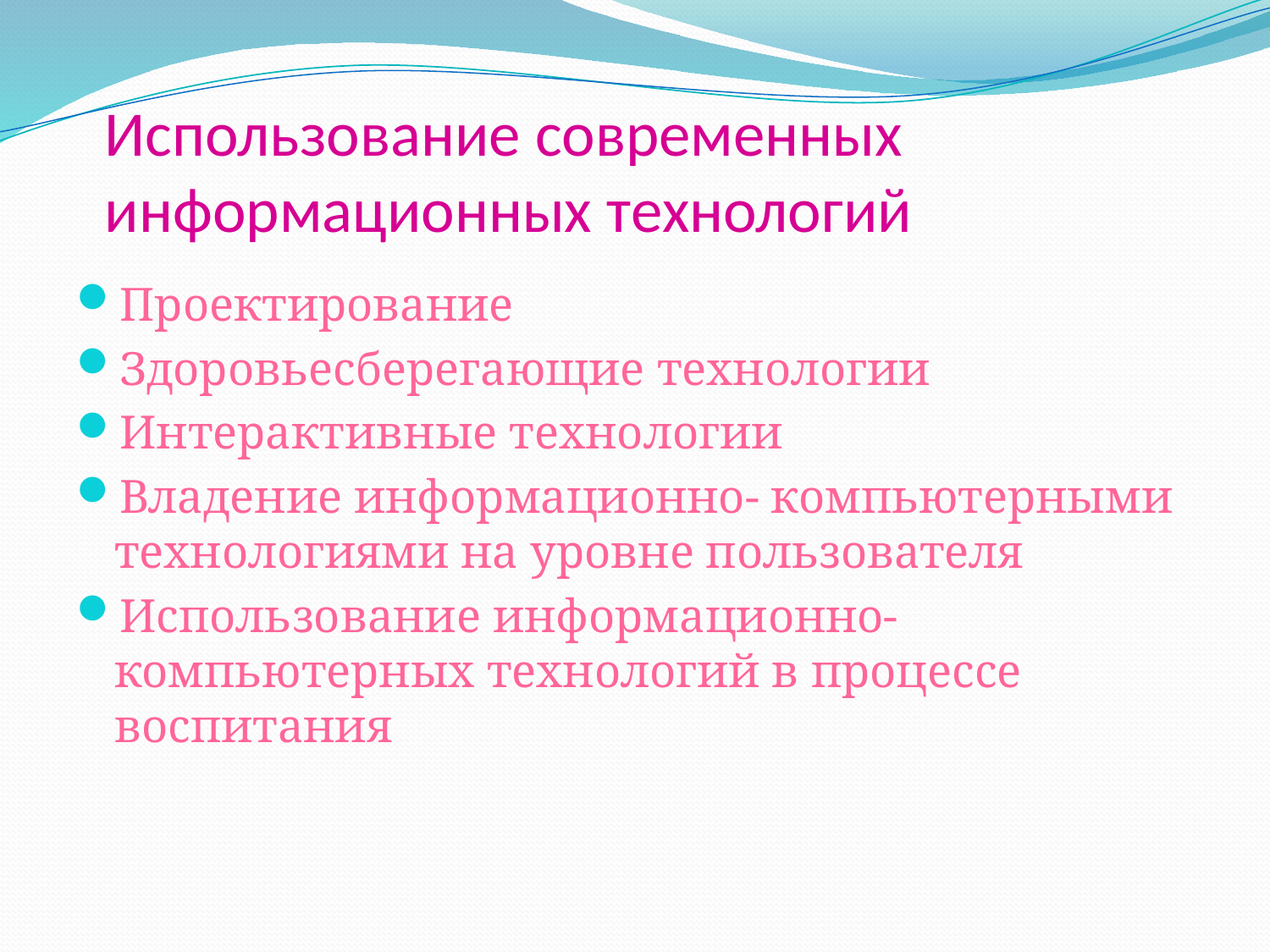

# Использование современных информационных технологий
Проектирование
Здоровьесберегающие технологии
Интерактивные технологии
Владение информационно- компьютерными технологиями на уровне пользователя
Использование информационно- компьютерных технологий в процессе воспитания